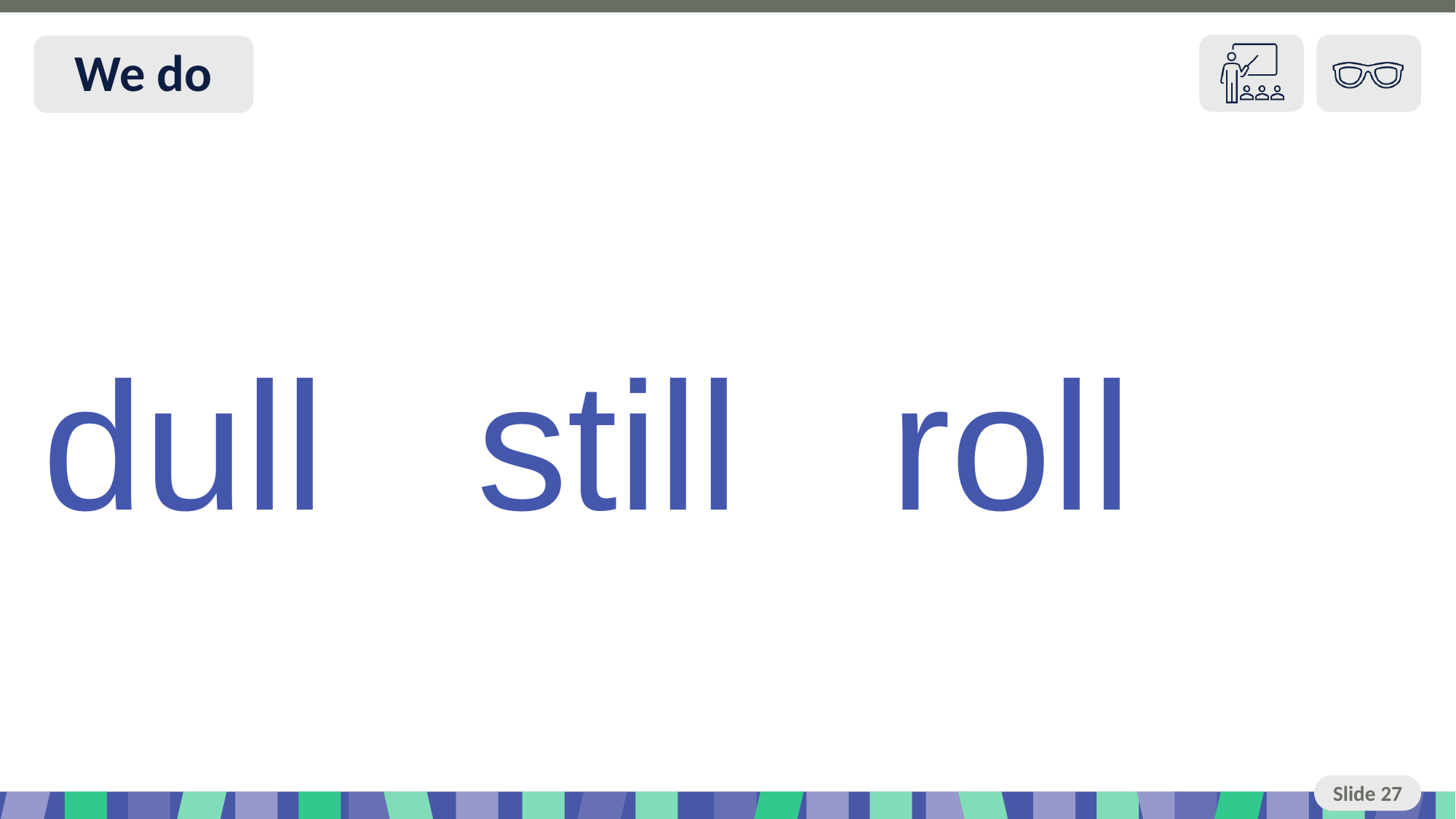

# Slide 27 We do
dull   still   roll